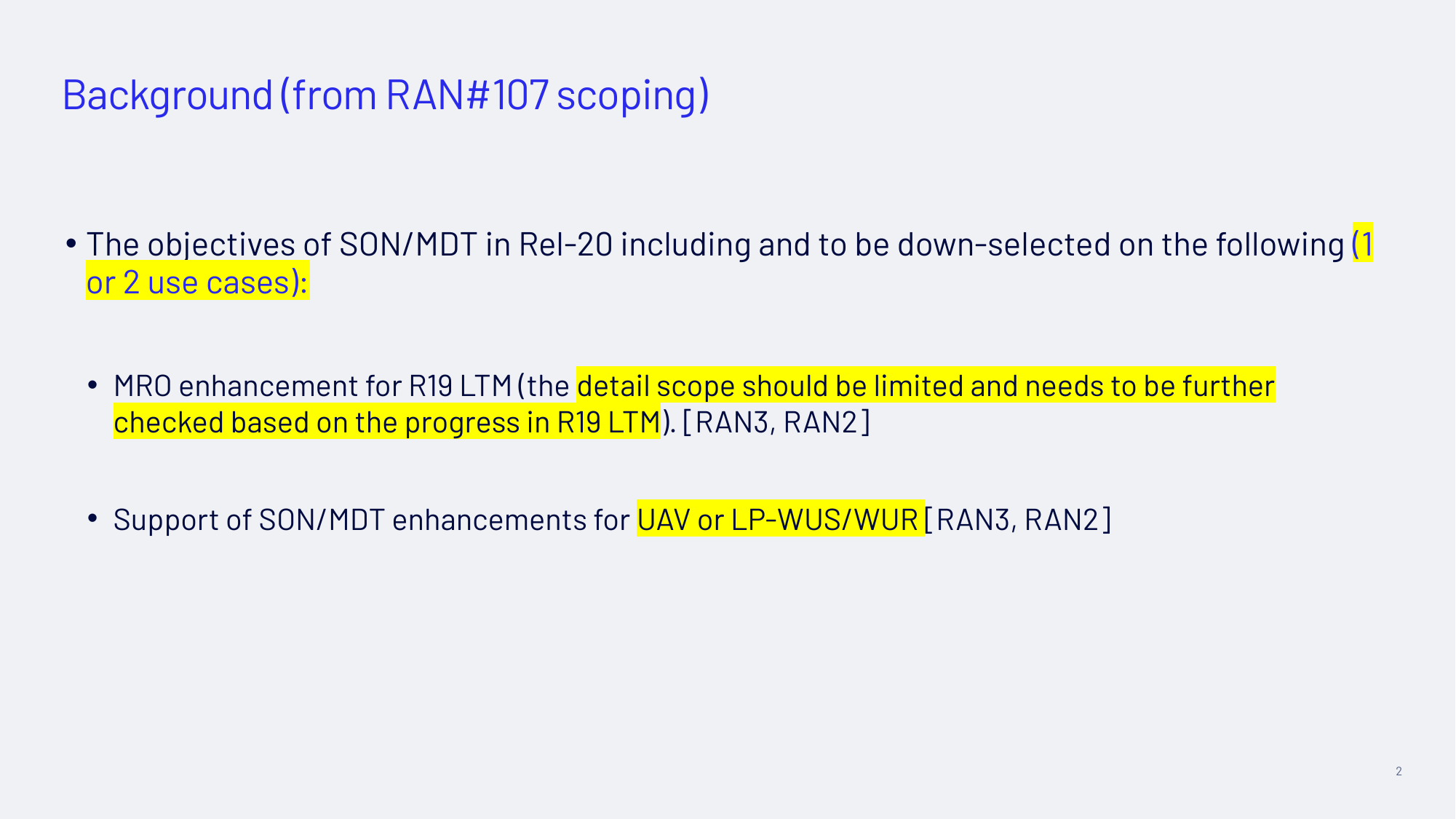

# Background (from RAN#107 scoping)

The objectives of SON/MDT in Rel-20 including and to be down-selected on the following (1 or 2 use cases):

MRO enhancement for R19 LTM (the detail scope should be limited and needs to be further checked based on the progress in R19 LTM). [RAN3, RAN2]

Support of SON/MDT enhancements for UAV or LP-WUS/WUR [RAN3, RAN2]